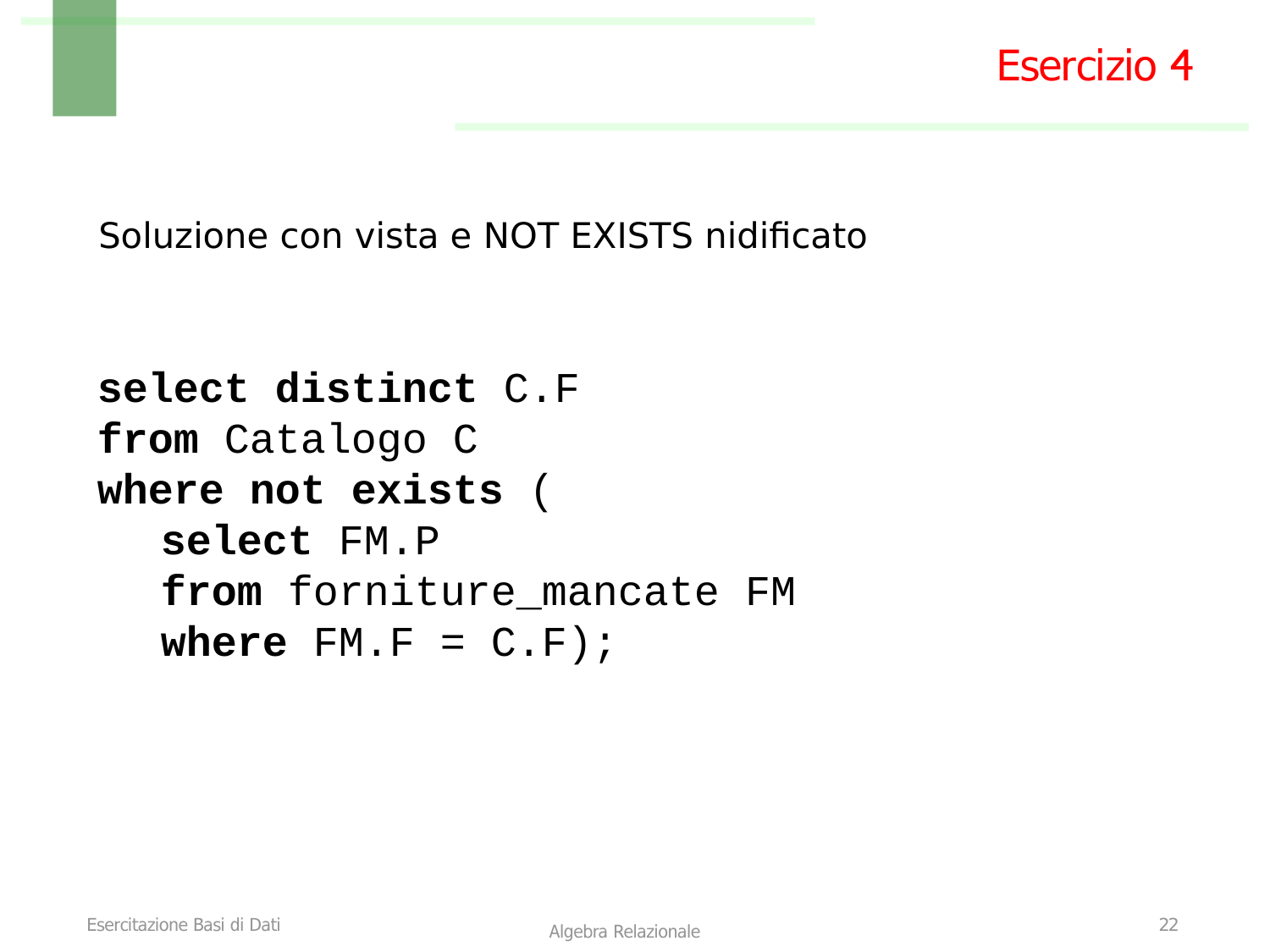

# Esercizio 4
Soluzione con vista e NOT EXISTS nidificato

select distinct C.F
from Catalogo C
where not exists (
select FM.P
from forniture_mancate FM
where FM.F = C.F);
Algebra Relazionale